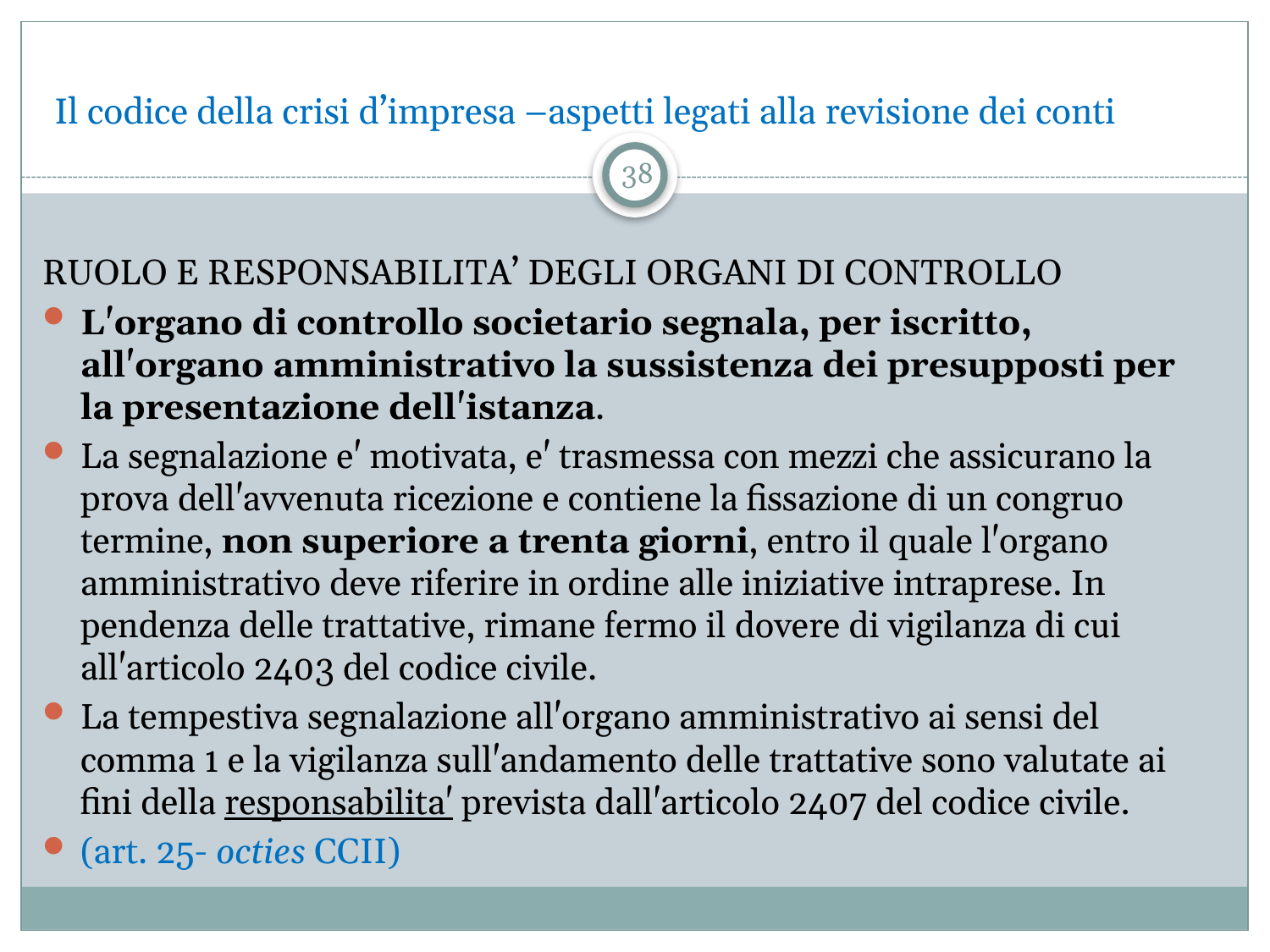

# Il codice della crisi d’impresa –aspetti legati alla revisione dei conti
38

RUOLO E RESPONSABILITA’ DEGLI ORGANI DI CONTROLLO
L'organo di controllo societario segnala, per iscritto, all'organo amministrativo la sussistenza dei presupposti per la presentazione dell'istanza.
La segnalazione e' motivata, e' trasmessa con mezzi che assicurano la prova dell'avvenuta ricezione e contiene la fissazione di un congruo termine, non superiore a trenta giorni, entro il quale l'organo amministrativo deve riferire in ordine alle iniziative intraprese. In pendenza delle trattative, rimane fermo il dovere di vigilanza di cui all'articolo 2403 del codice civile.
La tempestiva segnalazione all'organo amministrativo ai sensi del comma 1 e la vigilanza sull'andamento delle trattative sono valutate ai fini della responsabilita' prevista dall'articolo 2407 del codice civile.
(art. 25- octies CCII)